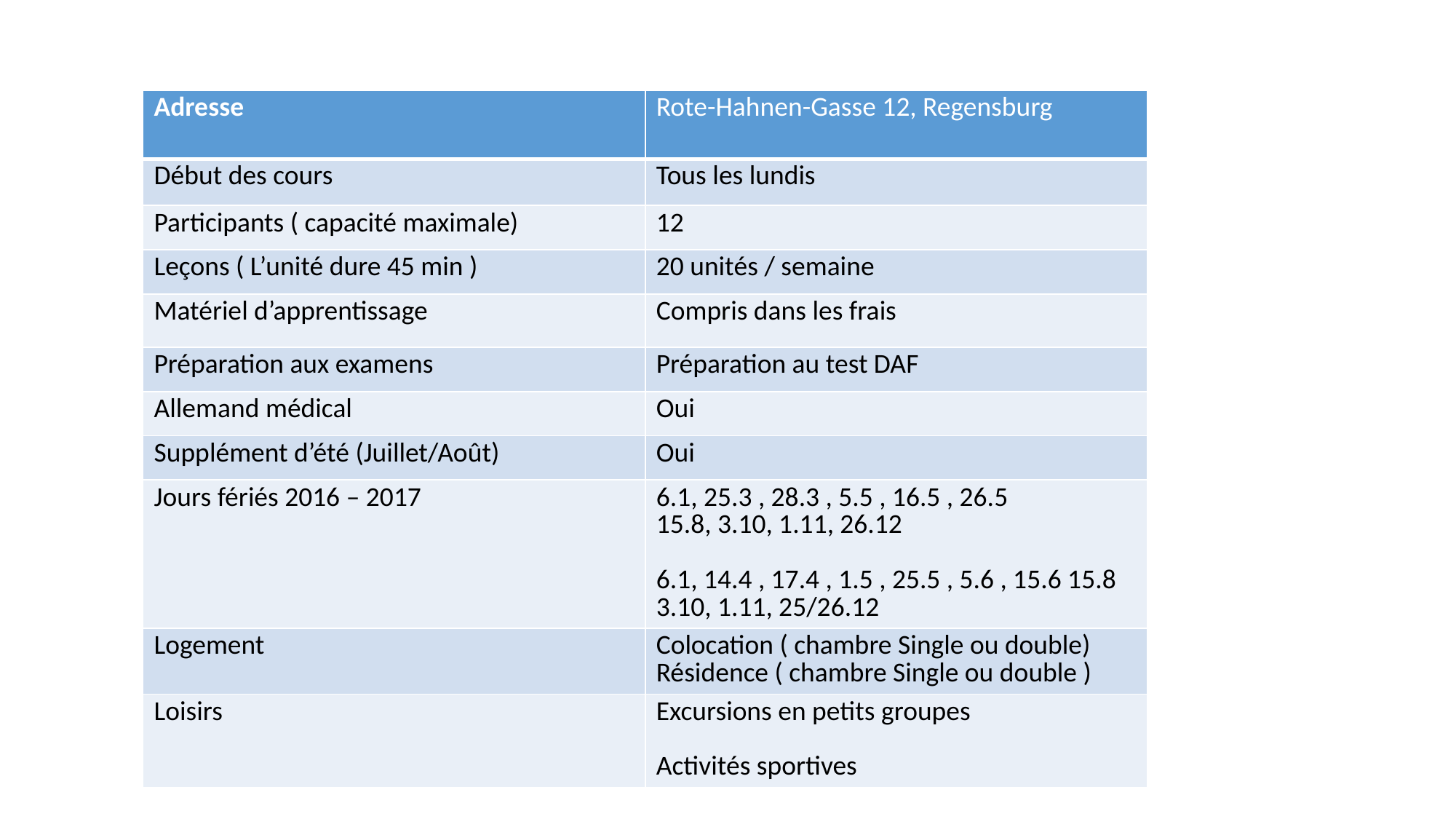

| Adresse | Rote-Hahnen-Gasse 12, Regensburg |
| --- | --- |
| Début des cours | Tous les lundis |
| Participants ( capacité maximale) | 12 |
| Leçons ( L’unité dure 45 min ) | 20 unités / semaine |
| Matériel d’apprentissage | Compris dans les frais |
| Préparation aux examens | Préparation au test DAF |
| Allemand médical | Oui |
| Supplément d’été (Juillet/Août) | Oui |
| Jours fériés 2016 – 2017 | 6.1, 25.3 , 28.3 , 5.5 , 16.5 , 26.5 15.8, 3.10, 1.11, 26.12 6.1, 14.4 , 17.4 , 1.5 , 25.5 , 5.6 , 15.6 15.8 3.10, 1.11, 25/26.12 |
| Logement | Colocation ( chambre Single ou double) Résidence ( chambre Single ou double ) |
| Loisirs | Excursions en petits groupes Activités sportives |